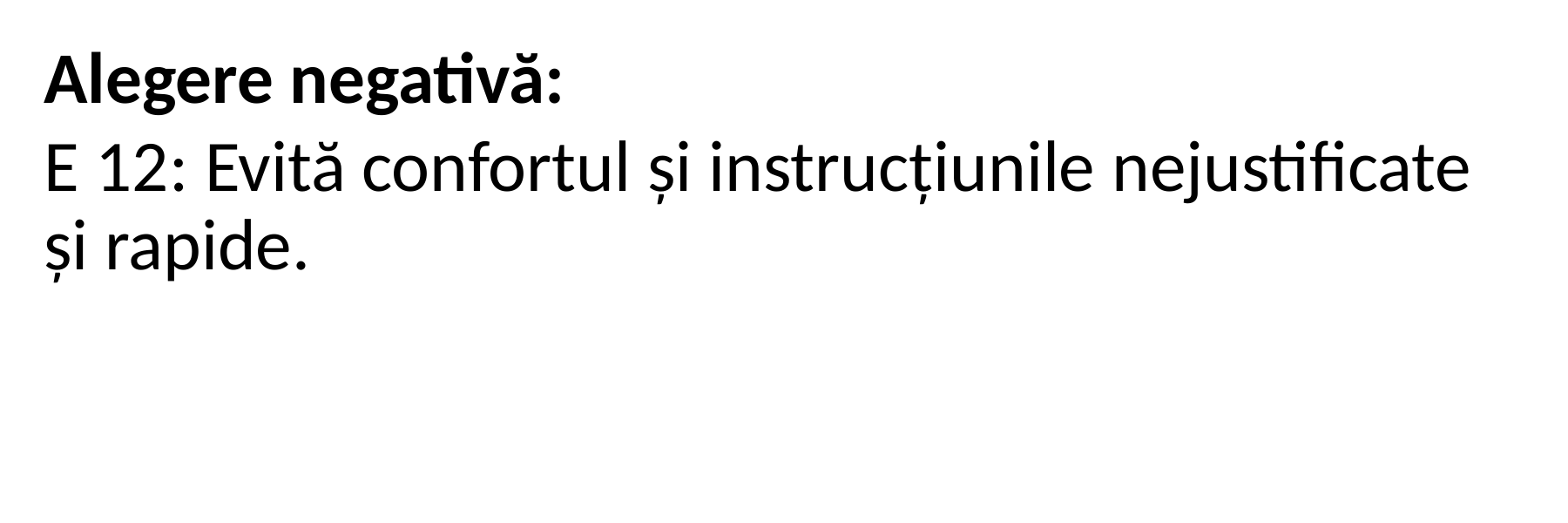

Alegere negativă:
E 12: Evită confortul și instrucțiunile nejustificate și rapide.